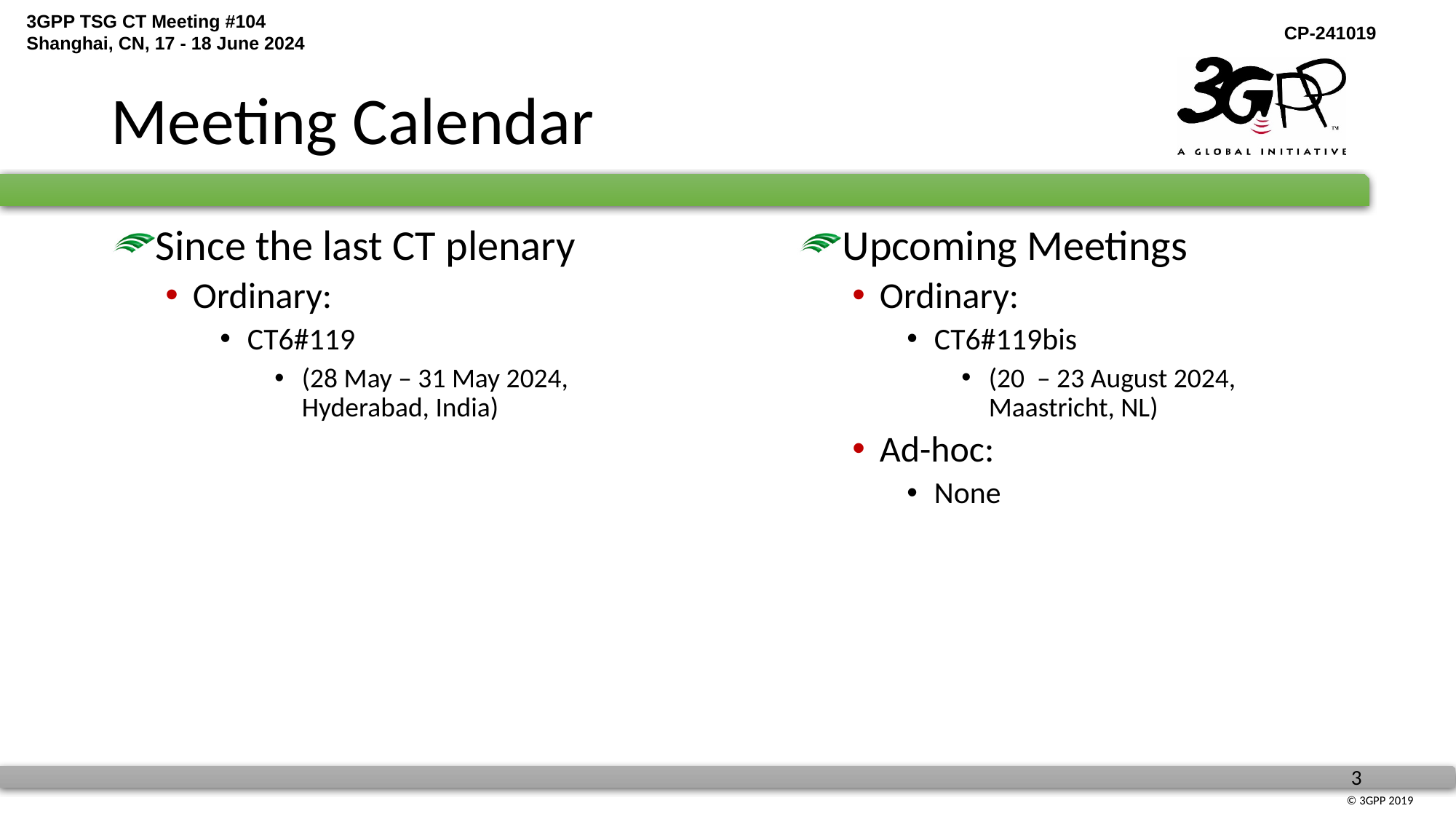

# Meeting Calendar
Since the last CT plenary
Ordinary:
CT6#119
(28 May – 31 May 2024, Hyderabad, India)
Upcoming Meetings
Ordinary:
CT6#119bis
(20  – 23 August 2024, Maastricht, NL)
Ad-hoc:
None